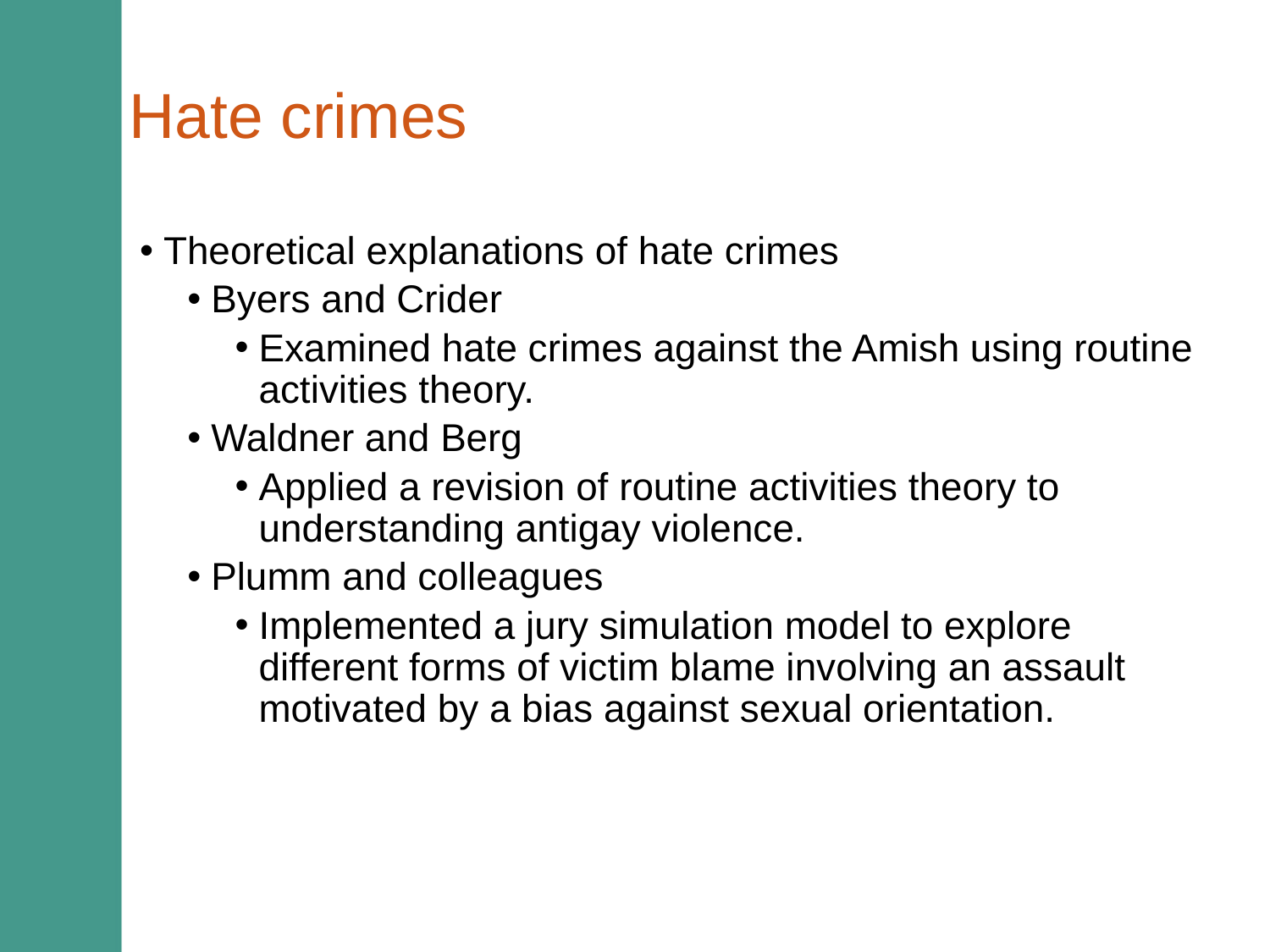

# Hate crimes
Theoretical explanations of hate crimes
Byers and Crider
Examined hate crimes against the Amish using routine activities theory.
Waldner and Berg
Applied a revision of routine activities theory to understanding antigay violence.
Plumm and colleagues
Implemented a jury simulation model to explore different forms of victim blame involving an assault motivated by a bias against sexual orientation.